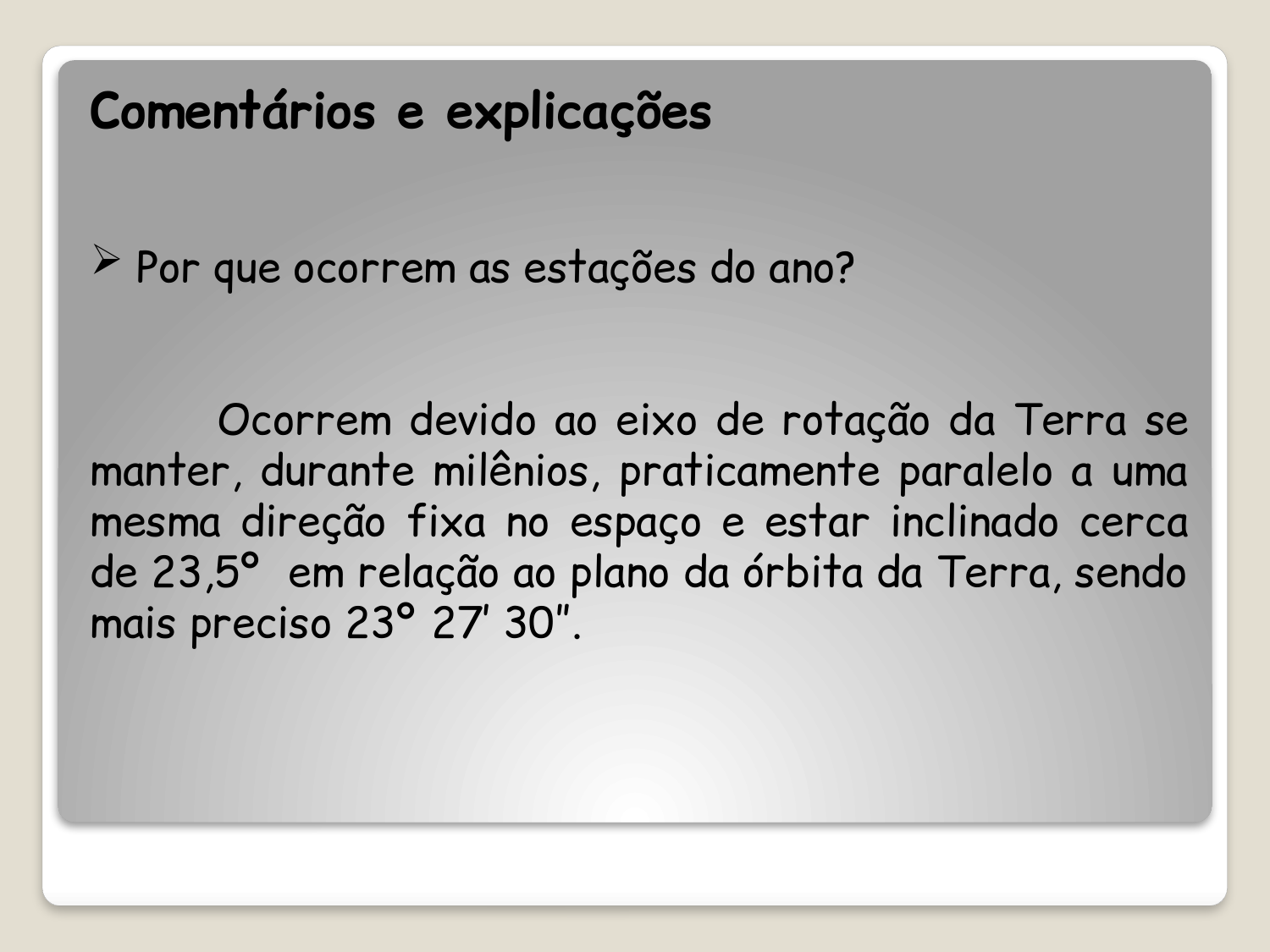

Comentários e explicações

 Por que ocorrem as estações do ano?

	Ocorrem devido ao eixo de rotação da Terra se manter, durante milênios, praticamente paralelo a uma mesma direção fixa no espaço e estar inclinado cerca de 23,5º  em relação ao plano da órbita da Terra, sendo mais preciso 23º 27’ 30”.